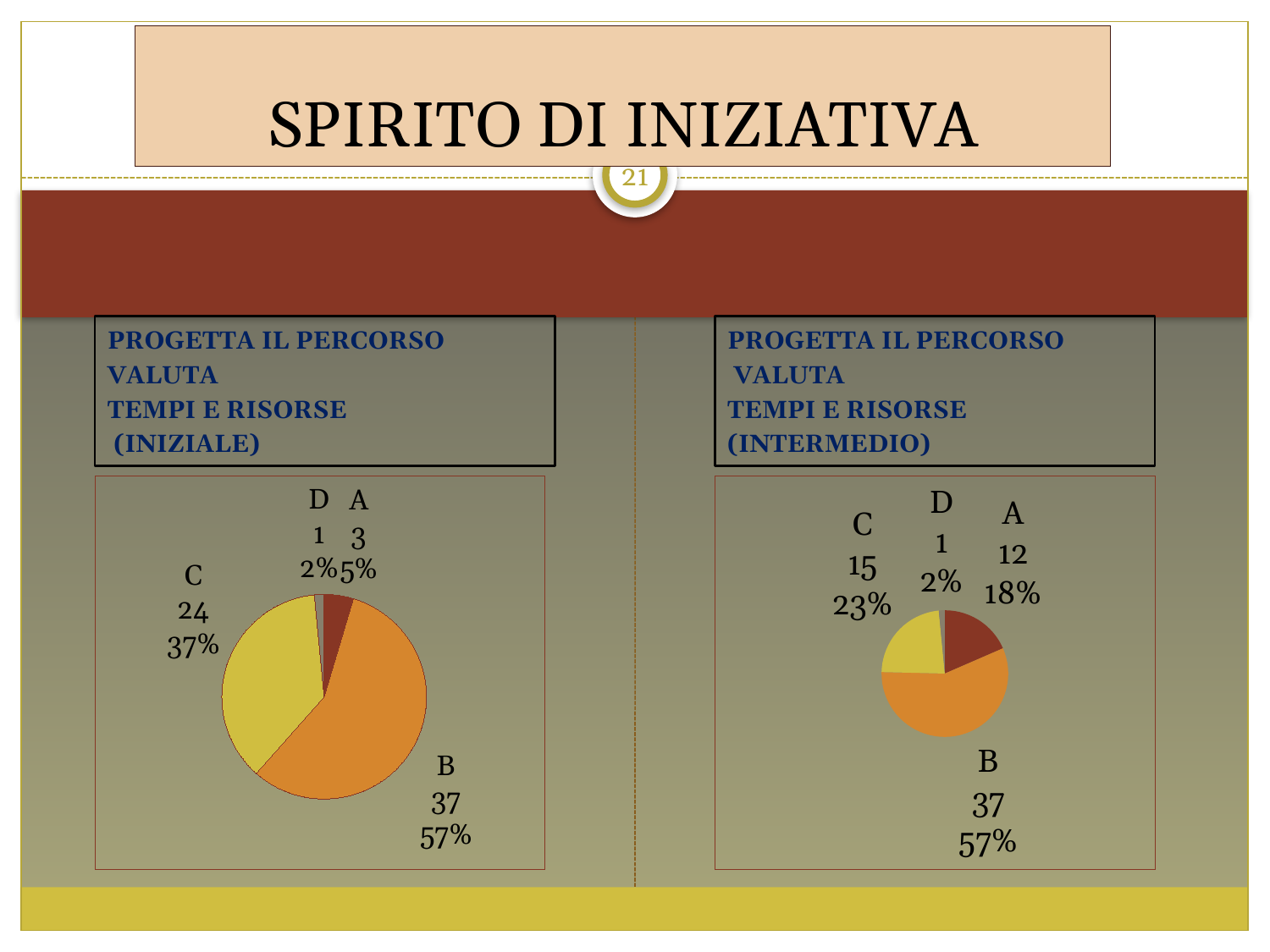

# SPIRITO DI INIZIATIVA
21
PROGETTA IL PERCORSO
VALUTA
TEMPI E RISORSE
 (INIZIALE)
PROGETTA IL PERCORSO
 VALUTA
TEMPI E RISORSE
(INTERMEDIO)

### Chart

| Category | Vendite |
|---|---|
| A | 3.0 |
| B | 37.0 |
| C | 24.0 |
| D | 1.0 |

### Chart

| Category | Vendite |
|---|---|
| A | 12.0 |
| B | 37.0 |
| C | 15.0 |
| D | 1.0 |